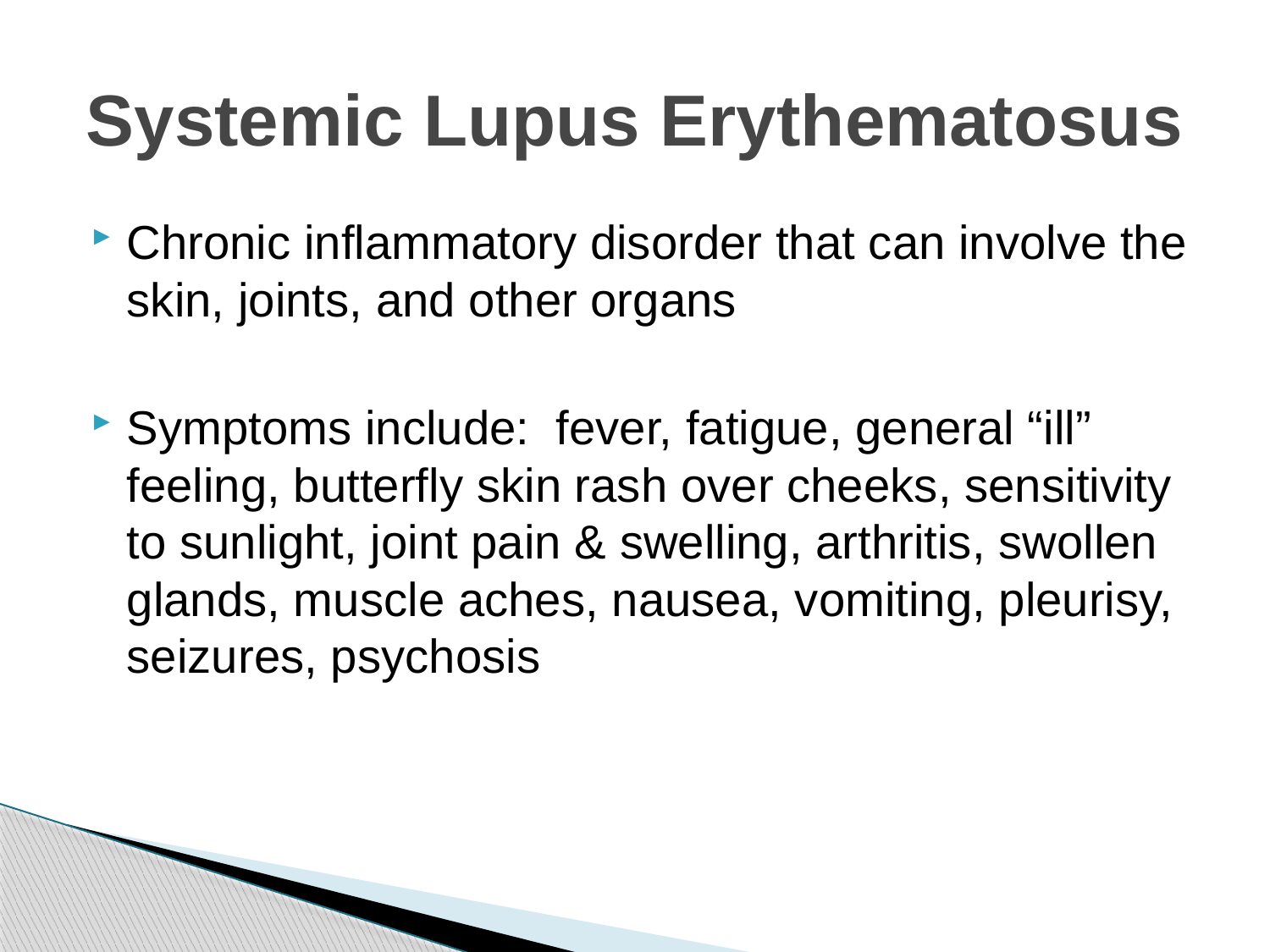

# Systemic Lupus Erythematosus
Chronic inflammatory disorder that can involve the skin, joints, and other organs

Symptoms include:  fever, fatigue, general “ill” feeling, butterfly skin rash over cheeks, sensitivity to sunlight, joint pain & swelling, arthritis, swollen glands, muscle aches, nausea, vomiting, pleurisy, seizures, psychosis